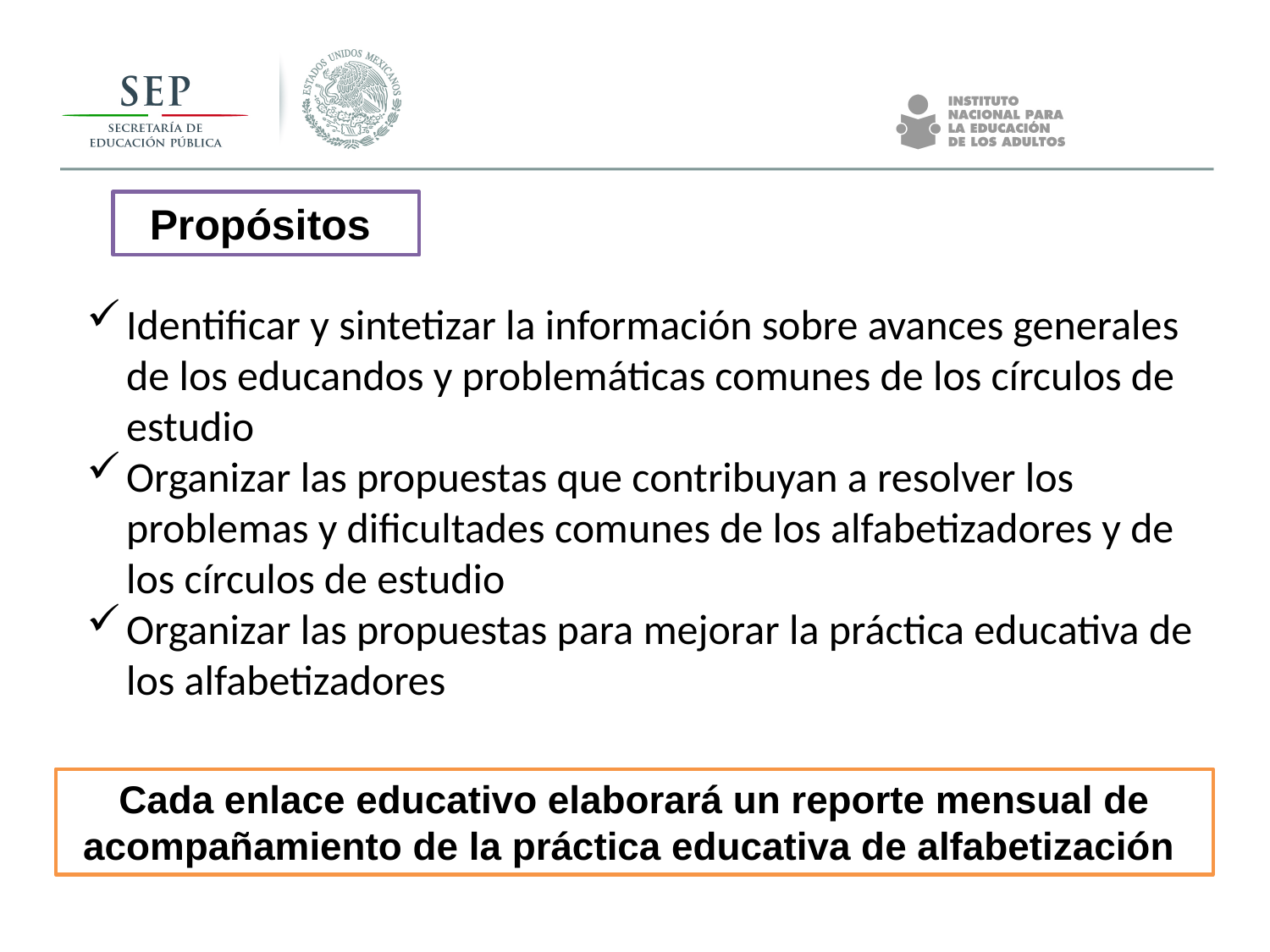

Propósitos
Identificar y sintetizar la información sobre avances generales de los educandos y problemáticas comunes de los círculos de estudio
Organizar las propuestas que contribuyan a resolver los problemas y dificultades comunes de los alfabetizadores y de los círculos de estudio
Organizar las propuestas para mejorar la práctica educativa de los alfabetizadores
Cada enlace educativo elaborará un reporte mensual de acompañamiento de la práctica educativa de alfabetización